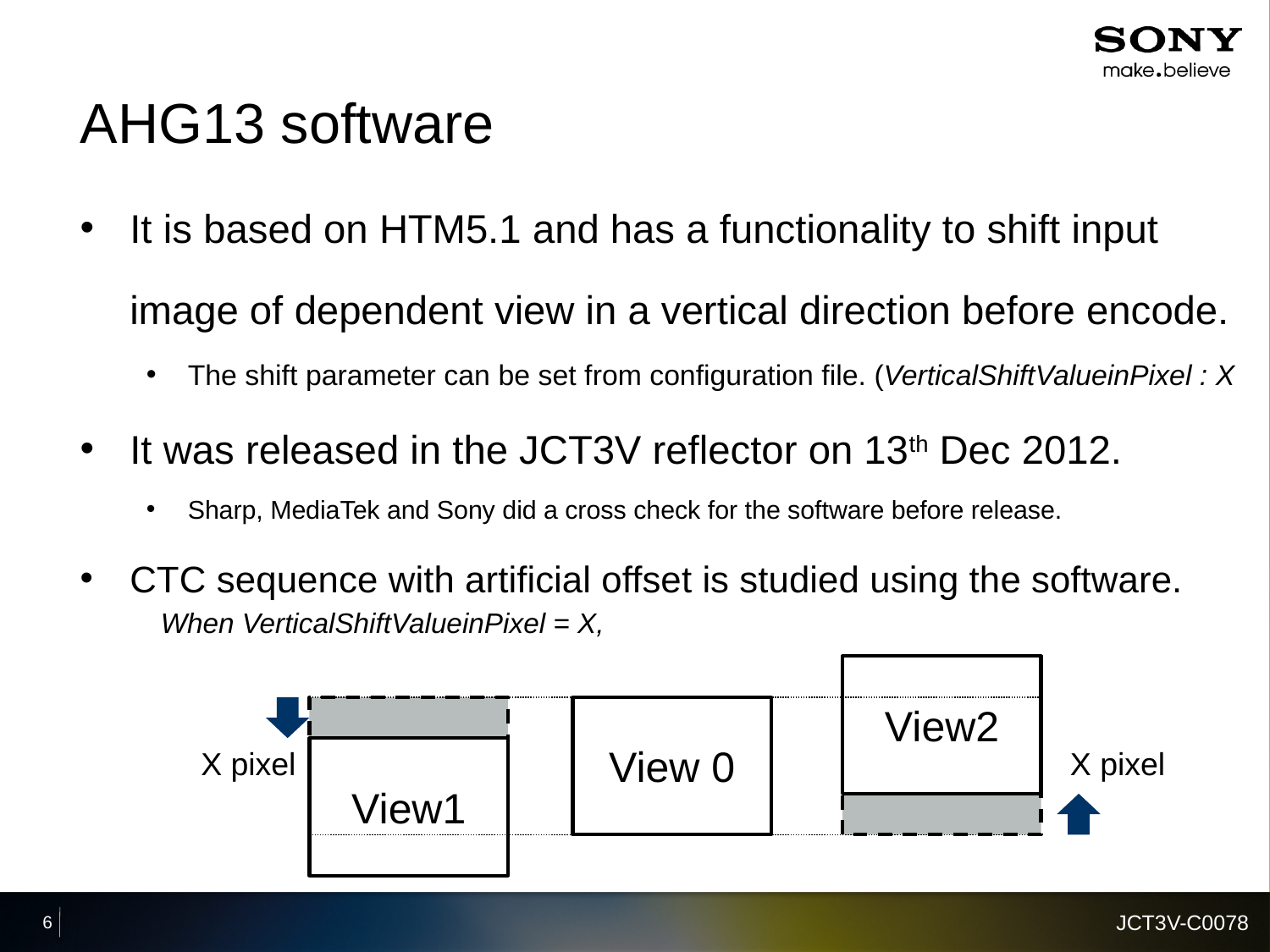

# AHG13 software
It is based on HTM5.1 and has a functionality to shift input image of dependent view in a vertical direction before encode.
The shift parameter can be set from configuration file. (VerticalShiftValueinPixel : X
It was released in the JCT3V reflector on 13th Dec 2012.
Sharp, MediaTek and Sony did a cross check for the software before release.
CTC sequence with artificial offset is studied using the software.
When VerticalShiftValueinPixel = X,
View2

View1
View 0
View2
X pixel
X pixel
View1

JCT3V-C0078
6